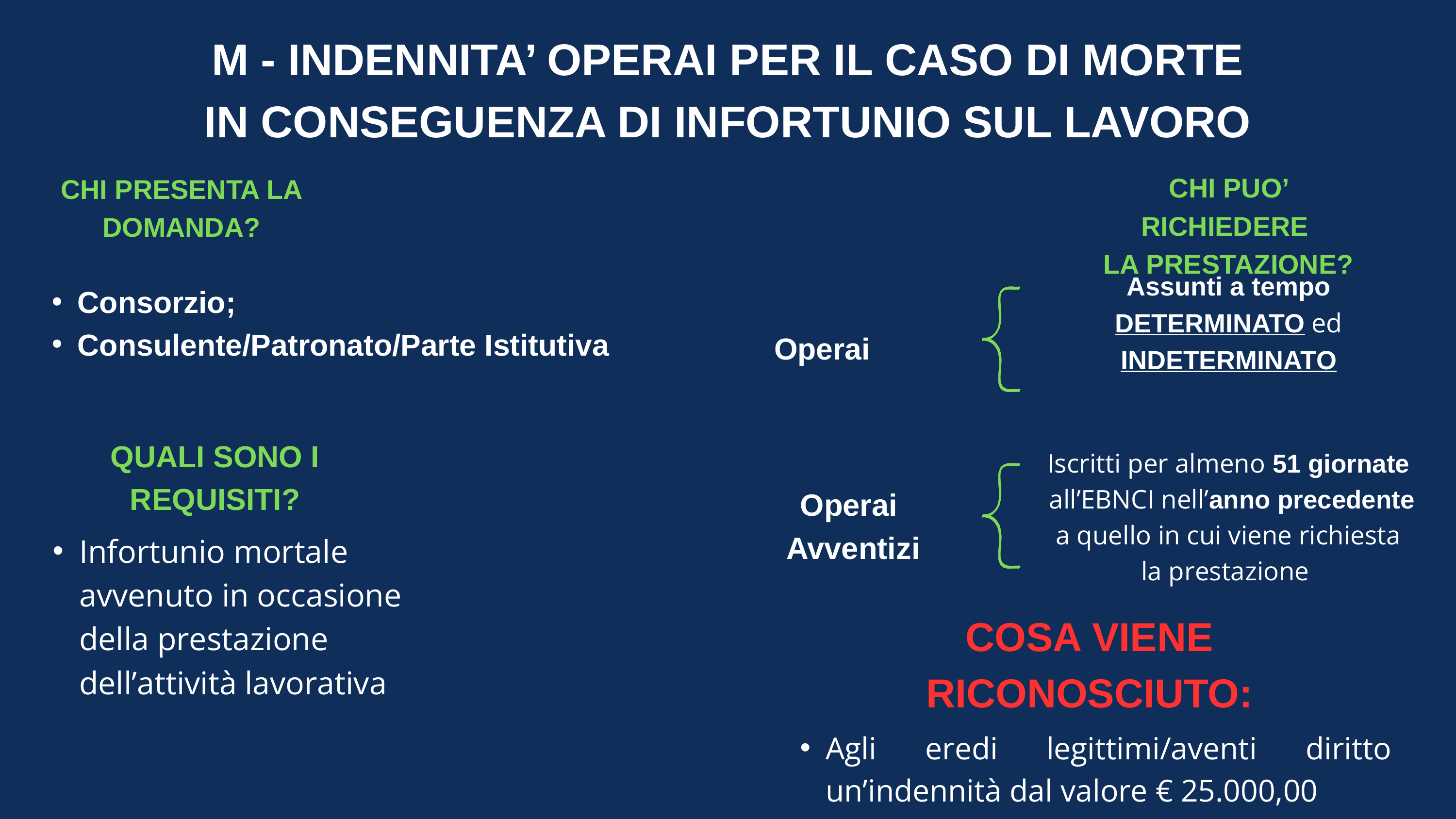

M - INDENNITA’ OPERAI PER IL CASO DI MORTE
IN CONSEGUENZA DI INFORTUNIO SUL LAVORO

CHI PUO’ RICHIEDERE
LA PRESTAZIONE?
CHI PRESENTA LA DOMANDA?
Assunti a tempo
 DETERMINATO ed
INDETERMINATO

Consorzio;
Consulente/Patronato/Parte Istitutiva

Operai
QUALI SONO I
REQUISITI?
Iscritti per almeno 51 giornate
 all’EBNCI nell’anno precedente
 a quello in cui viene richiesta
la prestazione

Operai
Avventizi
Infortunio mortale avvenuto in occasione della prestazione dell’attività lavorativa
COSA VIENE RICONOSCIUTO:
Agli eredi legittimi/aventi diritto un’indennità dal valore € 25.000,00